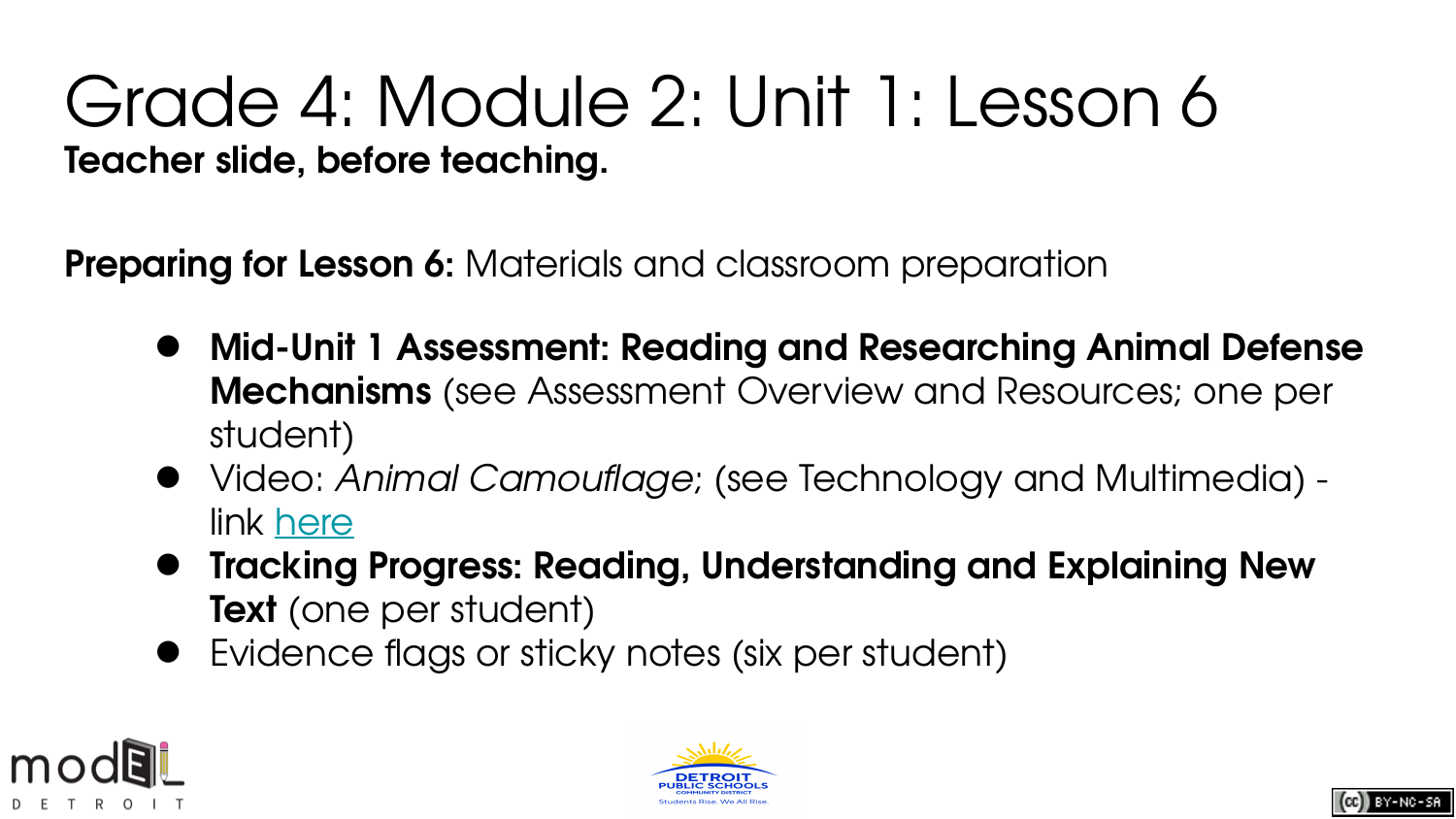

# Grade 4: Module 2: Unit 1: Lesson 6
Teacher slide, before teaching.
Preparing for Lesson 6: Materials and classroom preparation

Mid-Unit 1 Assessment: Reading and Researching Animal Defense Mechanisms (see Assessment Overview and Resources; one per student)
Video: Animal Camouflage; (see Technology and Multimedia) - link here
Tracking Progress: Reading, Understanding and Explaining New Text (one per student)
Evidence flags or sticky notes (six per student)